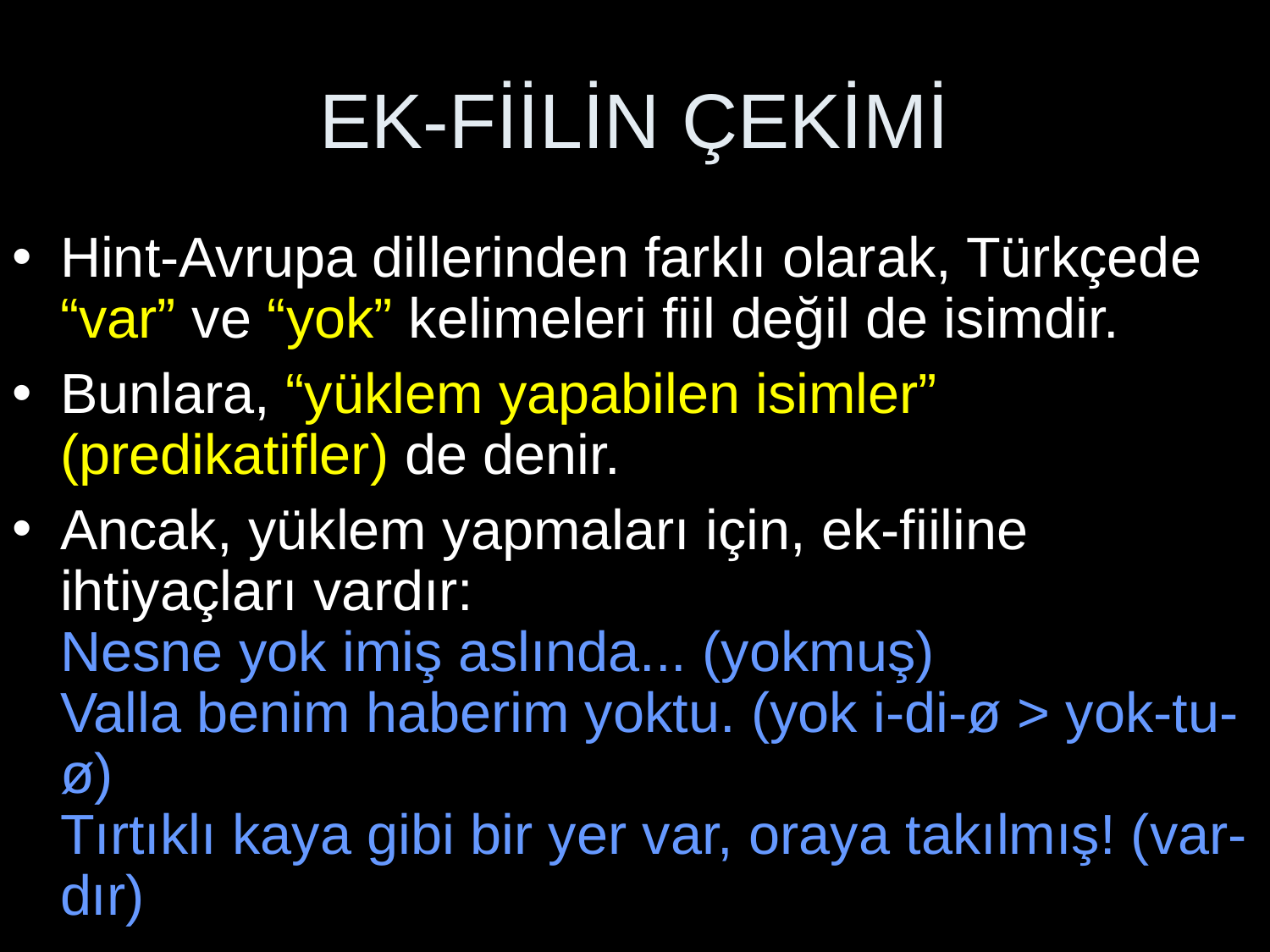

# EK-FİİLİN ÇEKİMİ
Hint-Avrupa dillerinden farklı olarak, Türkçede “var” ve “yok” kelimeleri fiil değil de isimdir.
Bunlara, “yüklem yapabilen isimler” (predikatifler) de denir.
Ancak, yüklem yapmaları için, ek-fiiline ihtiyaçları vardır:
Nesne yok imiş aslında... (yokmuş)
Valla benim haberim yoktu. (yok i-di-ø > yok-tu-ø)
Tırtıklı kaya gibi bir yer var, oraya takılmış! (var-dır)